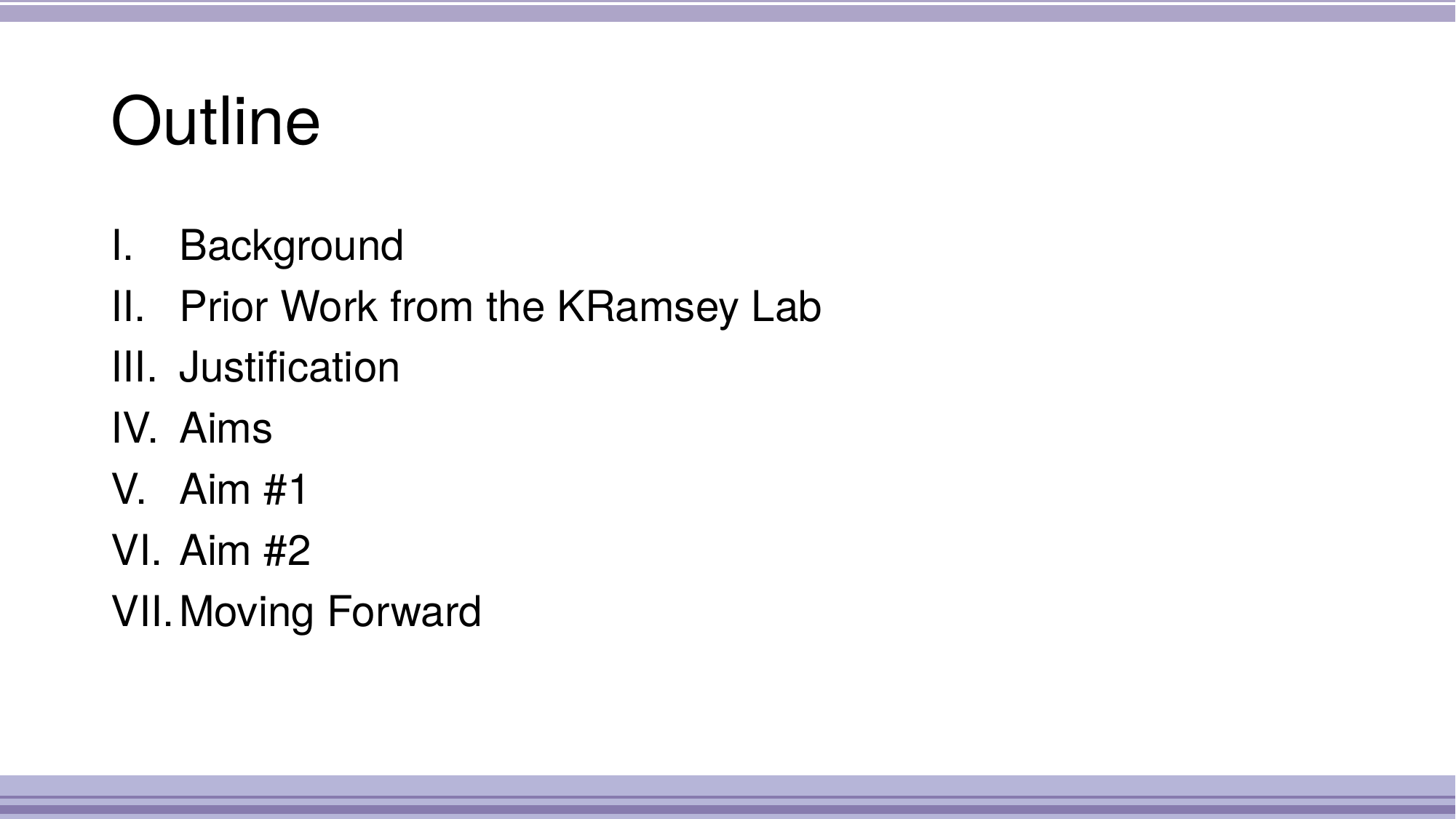

# Outline
Background
Prior Work from the KRamsey Lab
Justification
Aims
Aim #1
Aim #2
Moving Forward